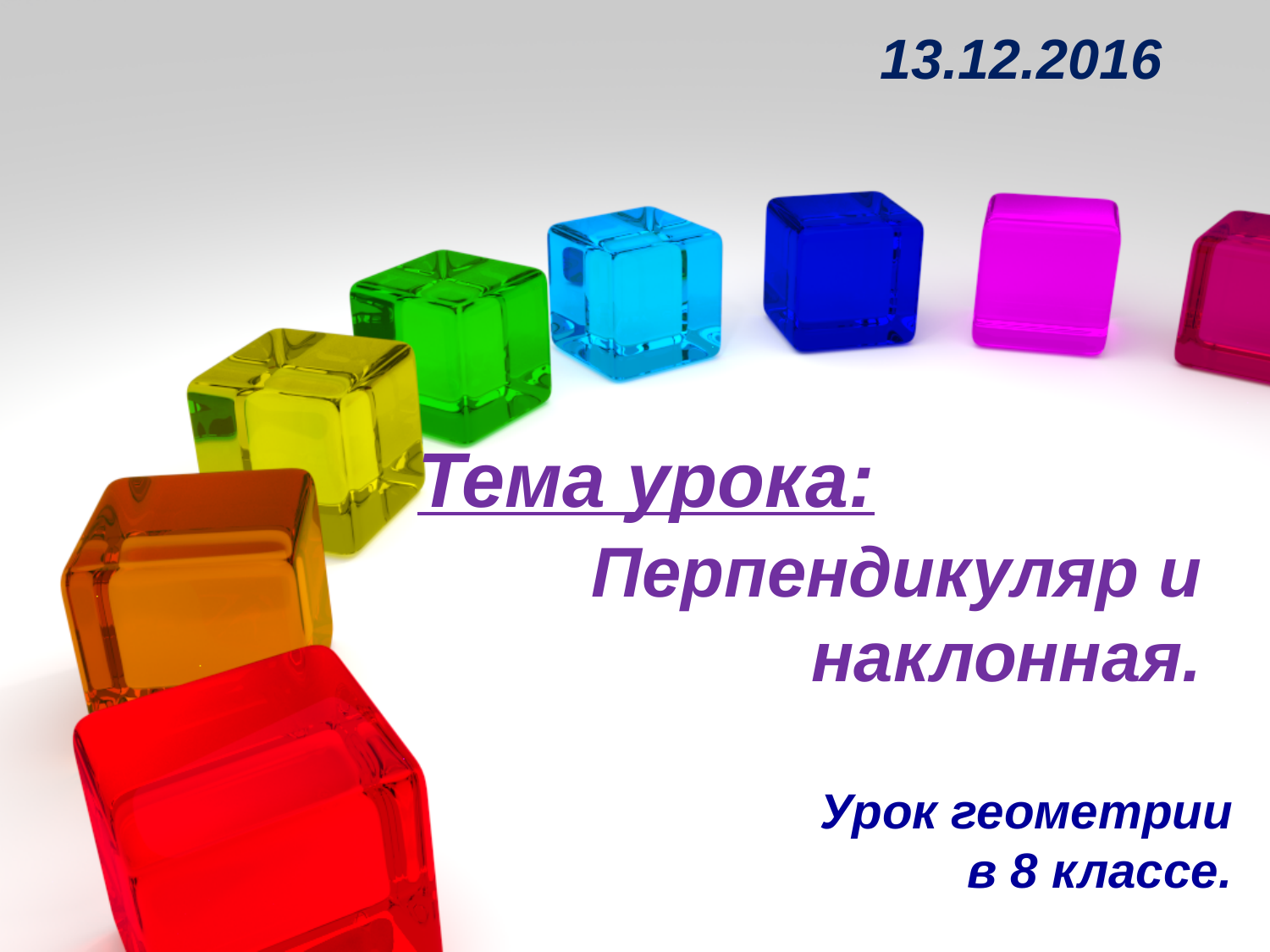

13.12.2016
# Тема урока:
Перпендикуляр и наклонная.
Урок геометрии
 в 8 классе.